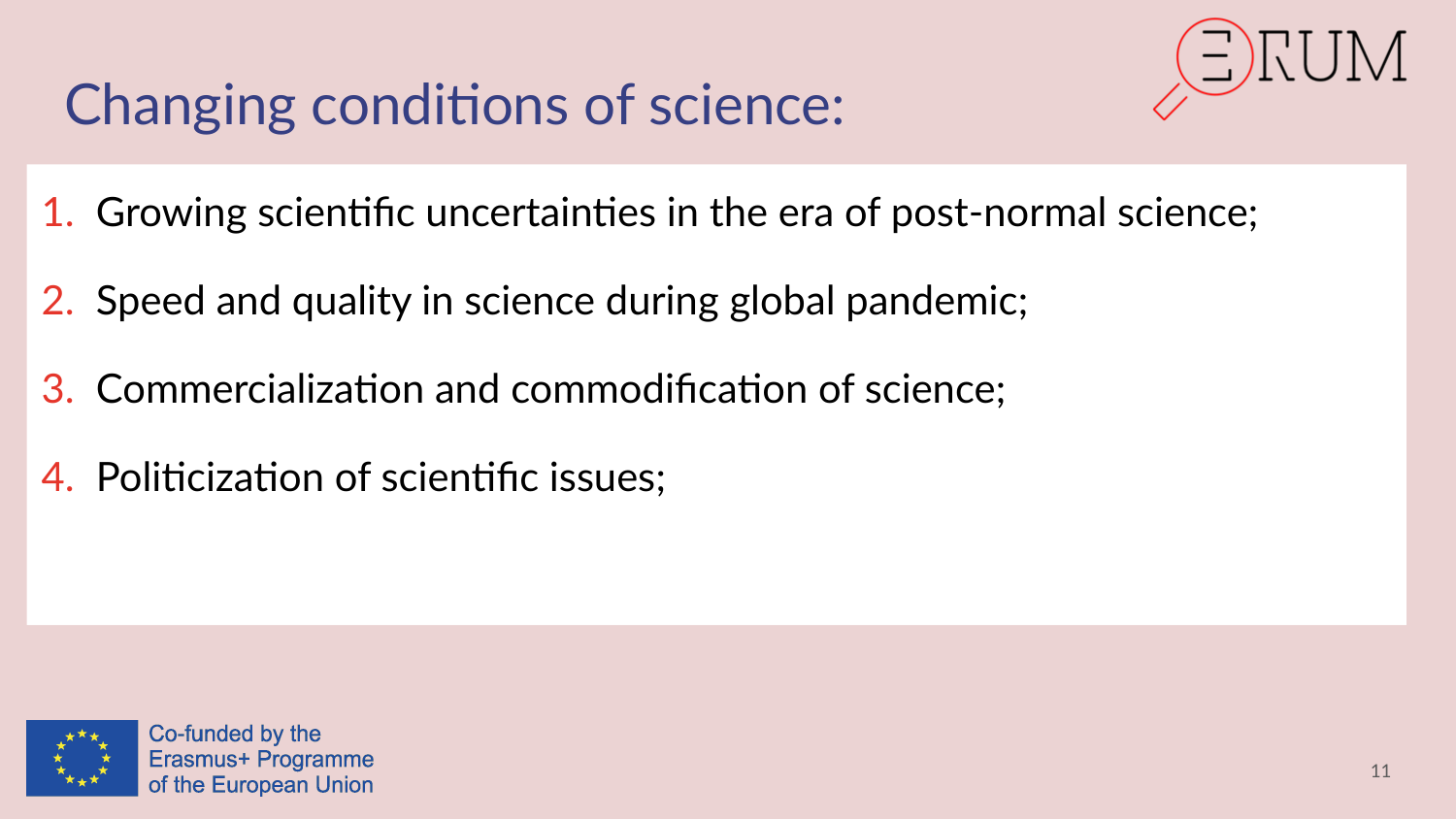

# Changing conditions of science:
Growing scientific uncertainties in the era of post-normal science;
Speed and quality in science during global pandemic;
Commercialization and commodification of science;
Politicization of scientific issues;

11